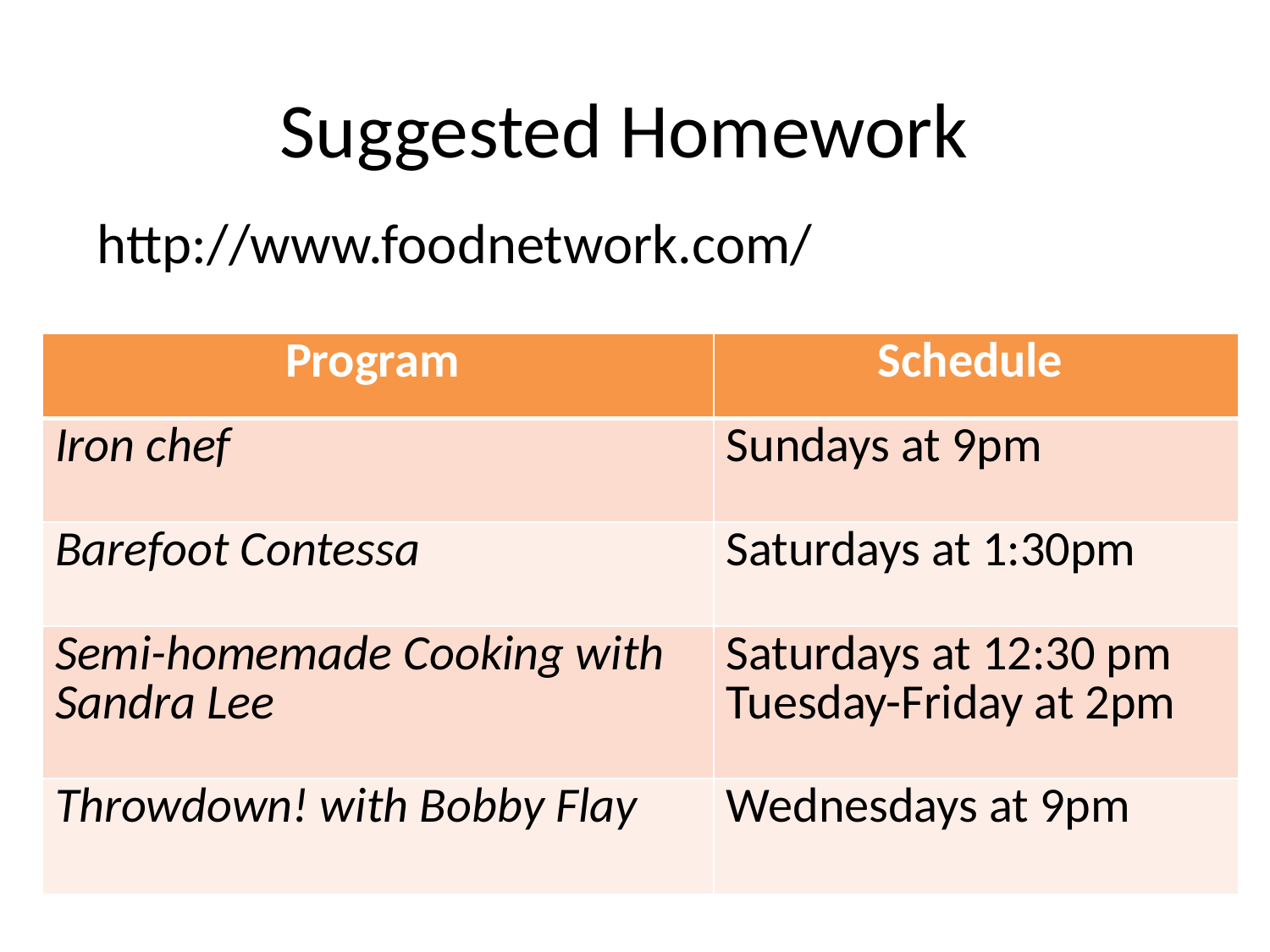

# Suggested Homework
http://www.foodnetwork.com/
| Program | Schedule |
| --- | --- |
| Iron chef | Sundays at 9pm |
| Barefoot Contessa | Saturdays at 1:30pm |
| Semi-homemade Cooking with Sandra Lee | Saturdays at 12:30 pm Tuesday-Friday at 2pm |
| Throwdown! with Bobby Flay | Wednesdays at 9pm |